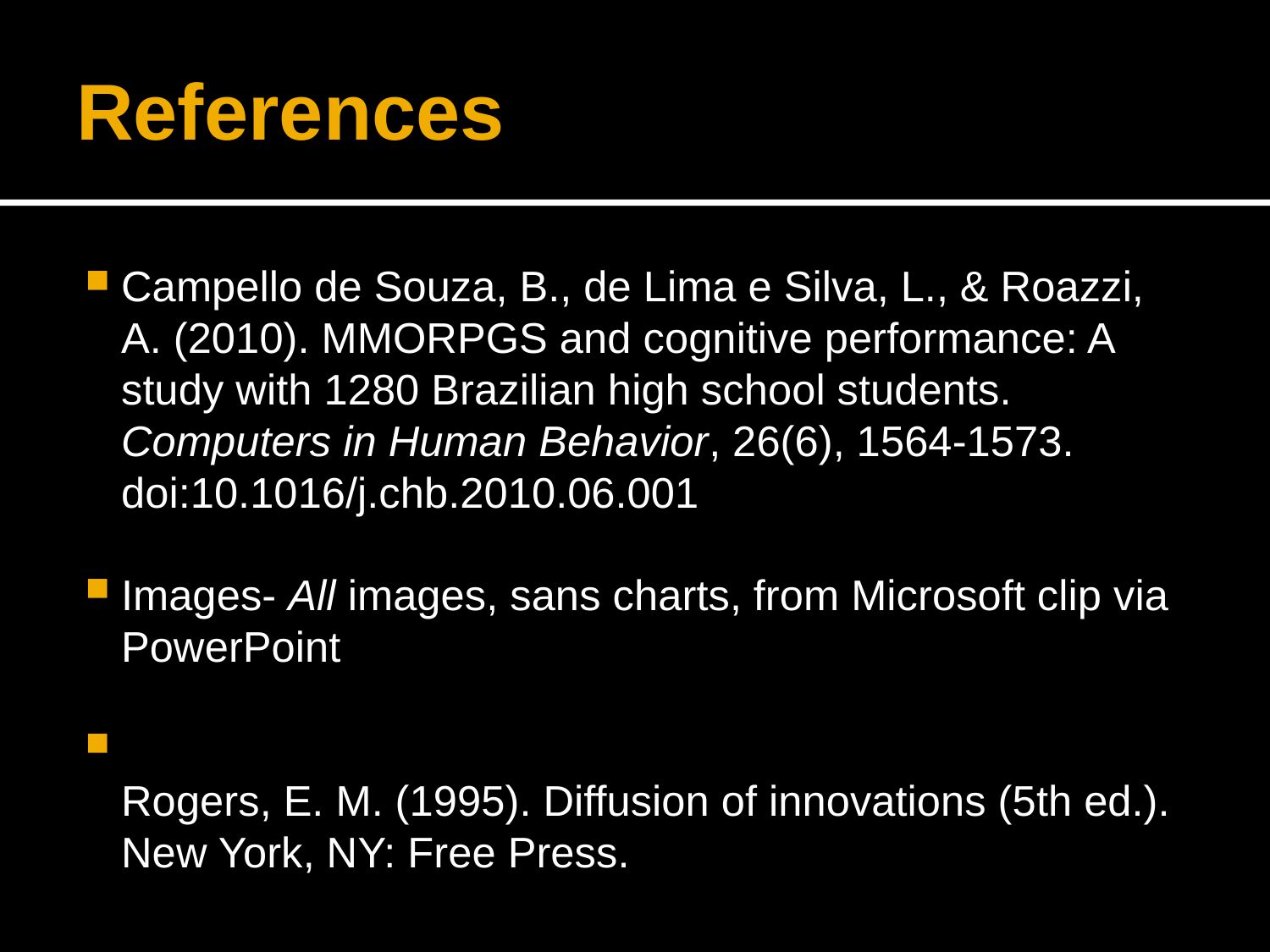

# References
Campello de Souza, B., de Lima e Silva, L., & Roazzi, A. (2010). MMORPGS and cognitive performance: A study with 1280 Brazilian high school students. Computers in Human Behavior, 26(6), 1564-1573. doi:10.1016/j.chb.2010.06.001

Images- All images, sans charts, from Microsoft clip via PowerPoint

Rogers, E. M. (1995). Diffusion of innovations (5th ed.). New York, NY: Free Press.